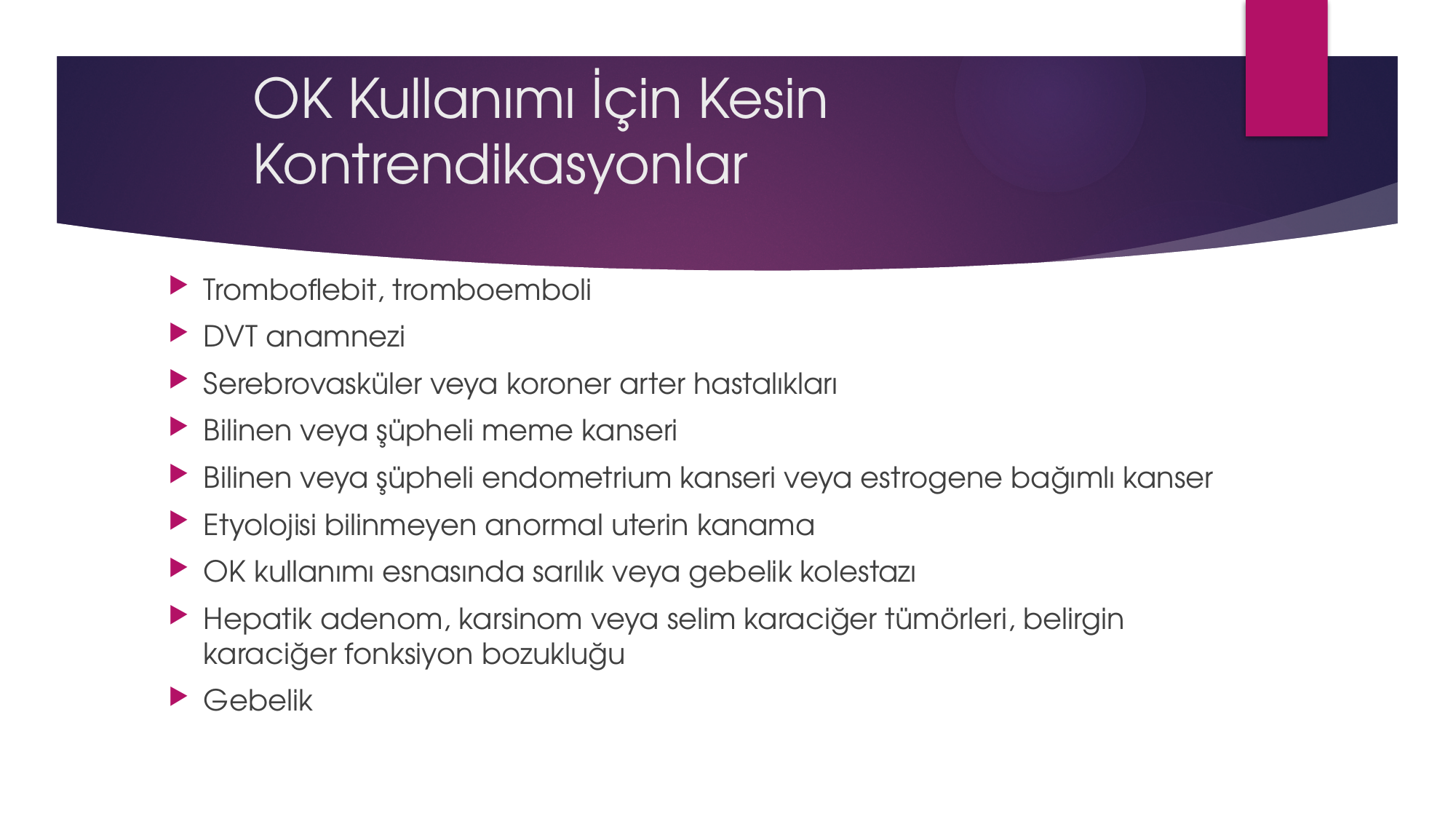

# OK Kullanımı İçin Kesin  Kontrendikasyonlar
Tromboflebit, tromboemboli
DVT anamnezi
Serebrovasküler veya koroner arter hastalıkları
Bilinen veya şüpheli meme kanseri
Bilinen veya şüpheli endometrium kanseri veya estrogene bağımlı kanser
Etyolojisi bilinmeyen anormal uterin kanama
OK kullanımı esnasında sarılık veya gebelik kolestazı
Hepatik adenom, karsinom veya selim karaciğer tümörleri, belirgin karaciğer fonksiyon bozukluğu
Gebelik